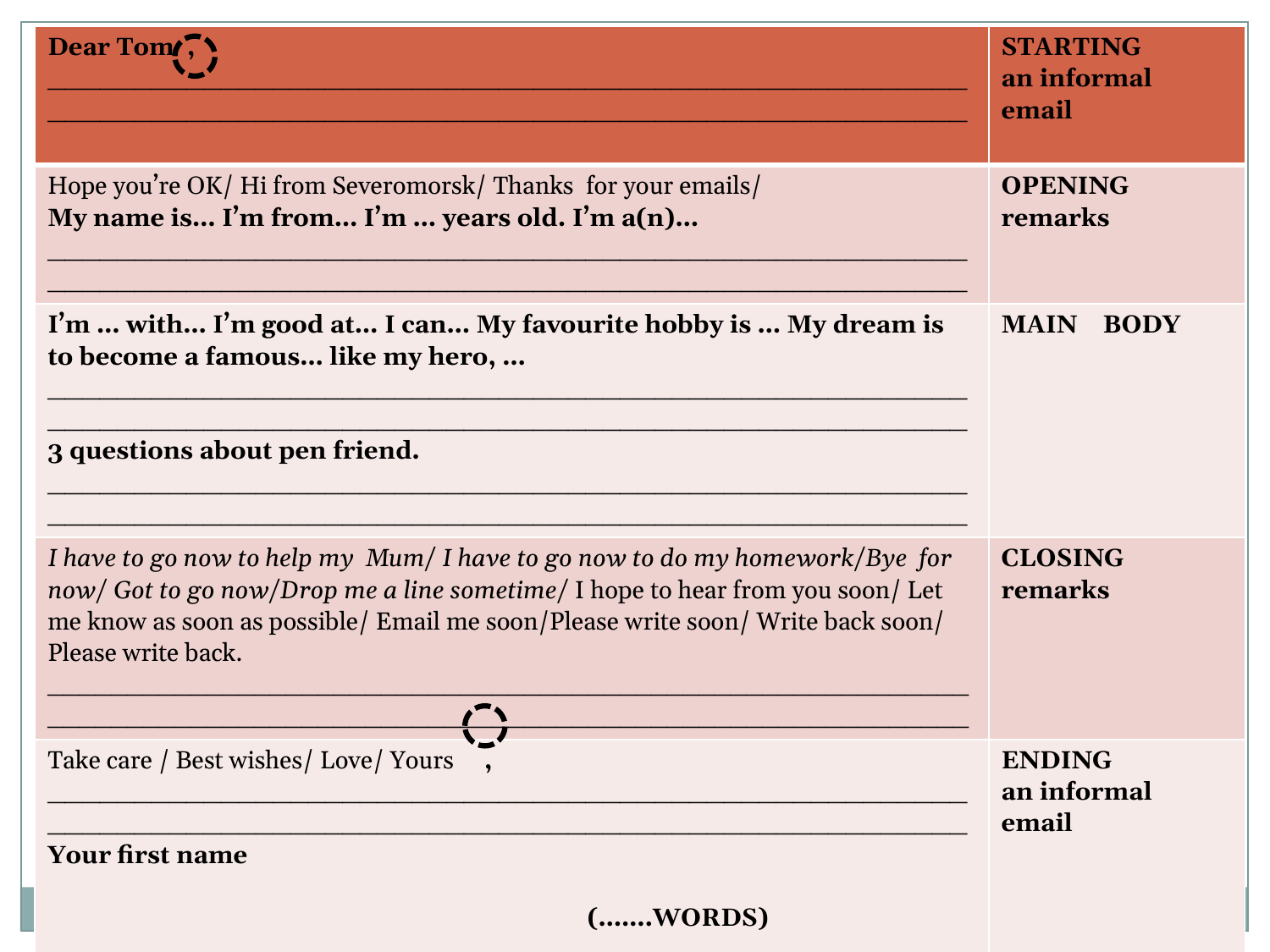

| Dear Tom , \_\_\_\_\_\_\_\_\_\_\_\_\_\_\_\_\_\_\_\_\_\_\_\_\_\_\_\_\_\_\_\_\_\_\_\_\_\_\_\_\_\_\_\_\_\_\_\_\_\_\_\_\_\_\_\_\_\_\_\_\_\_\_\_\_\_\_\_\_\_\_\_\_\_\_\_\_\_\_\_\_\_\_\_\_\_\_\_\_\_\_\_\_\_\_\_\_\_\_\_\_\_\_\_\_\_ | STARTING an informal email |
| --- | --- |
| Hope you’re OK/ Hi from Severomorsk/ Thanks for your emails/ My name is… I’m from… I’m … years old. I’m a(n)… \_\_\_\_\_\_\_\_\_\_\_\_\_\_\_\_\_\_\_\_\_\_\_\_\_\_\_\_\_\_\_\_\_\_\_\_\_\_\_\_\_\_\_\_\_\_\_\_\_\_\_\_\_\_\_\_\_\_\_\_\_\_\_\_\_\_\_\_\_\_\_\_\_\_\_\_\_\_\_\_\_\_\_\_\_\_\_\_\_\_\_\_\_\_\_\_\_\_\_\_\_\_\_\_\_\_ | OPENING remarks |
| I’m … with… I’m good at… I can… My favourite hobby is … My dream is to become a famous… like my hero, … \_\_\_\_\_\_\_\_\_\_\_\_\_\_\_\_\_\_\_\_\_\_\_\_\_\_\_\_\_\_\_\_\_\_\_\_\_\_\_\_\_\_\_\_\_\_\_\_\_\_\_\_\_\_\_\_\_\_\_\_\_\_\_\_\_\_\_\_\_\_\_\_\_\_\_\_\_\_\_\_\_\_\_\_\_\_\_\_\_\_\_\_\_\_\_\_\_\_\_\_\_\_\_\_\_\_3 questions about pen friend. \_\_\_\_\_\_\_\_\_\_\_\_\_\_\_\_\_\_\_\_\_\_\_\_\_\_\_\_\_\_\_\_\_\_\_\_\_\_\_\_\_\_\_\_\_\_\_\_\_\_\_\_\_\_\_\_\_\_\_\_\_\_\_\_\_\_\_\_\_\_\_\_\_\_\_\_\_\_\_\_\_\_\_\_\_\_\_\_\_\_\_\_\_\_\_\_\_\_\_\_\_\_\_\_\_\_ | MAIN BODY |
| I have to go now to help my Mum/ I have to go now to do my homework/Bye for now/ Got to go now/Drop me a line sometime/ I hope to hear from you soon/ Let me know as soon as possible/ Email me soon/Please write soon/ Write back soon/ Please write back. \_\_\_\_\_\_\_\_\_\_\_\_\_\_\_\_\_\_\_\_\_\_\_\_\_\_\_\_\_\_\_\_\_\_\_\_\_\_\_\_\_\_\_\_\_\_\_\_\_\_\_\_\_\_\_\_\_\_\_\_\_\_\_\_\_\_\_\_\_\_\_\_\_\_\_\_\_\_\_\_\_\_\_\_\_\_\_\_\_\_\_\_\_\_\_\_\_\_\_\_\_\_\_\_\_\_\_\_\_\_\_\_\_\_\_\_ | CLOSING remarks |
| Take care / Best wishes/ Love/ Yours , \_\_\_\_\_\_\_\_\_\_\_\_\_\_\_\_\_\_\_\_\_\_\_\_\_\_\_\_\_\_\_\_\_\_\_\_\_\_\_\_\_\_\_\_\_\_\_\_\_\_\_\_\_\_\_\_\_\_\_\_\_\_\_\_\_\_\_\_\_\_\_\_\_\_\_\_\_\_\_\_\_\_\_\_\_\_\_\_\_\_\_\_\_\_\_\_\_\_\_\_\_\_\_\_\_\_ Your first name (…….WORDS) | ENDING an informal email |